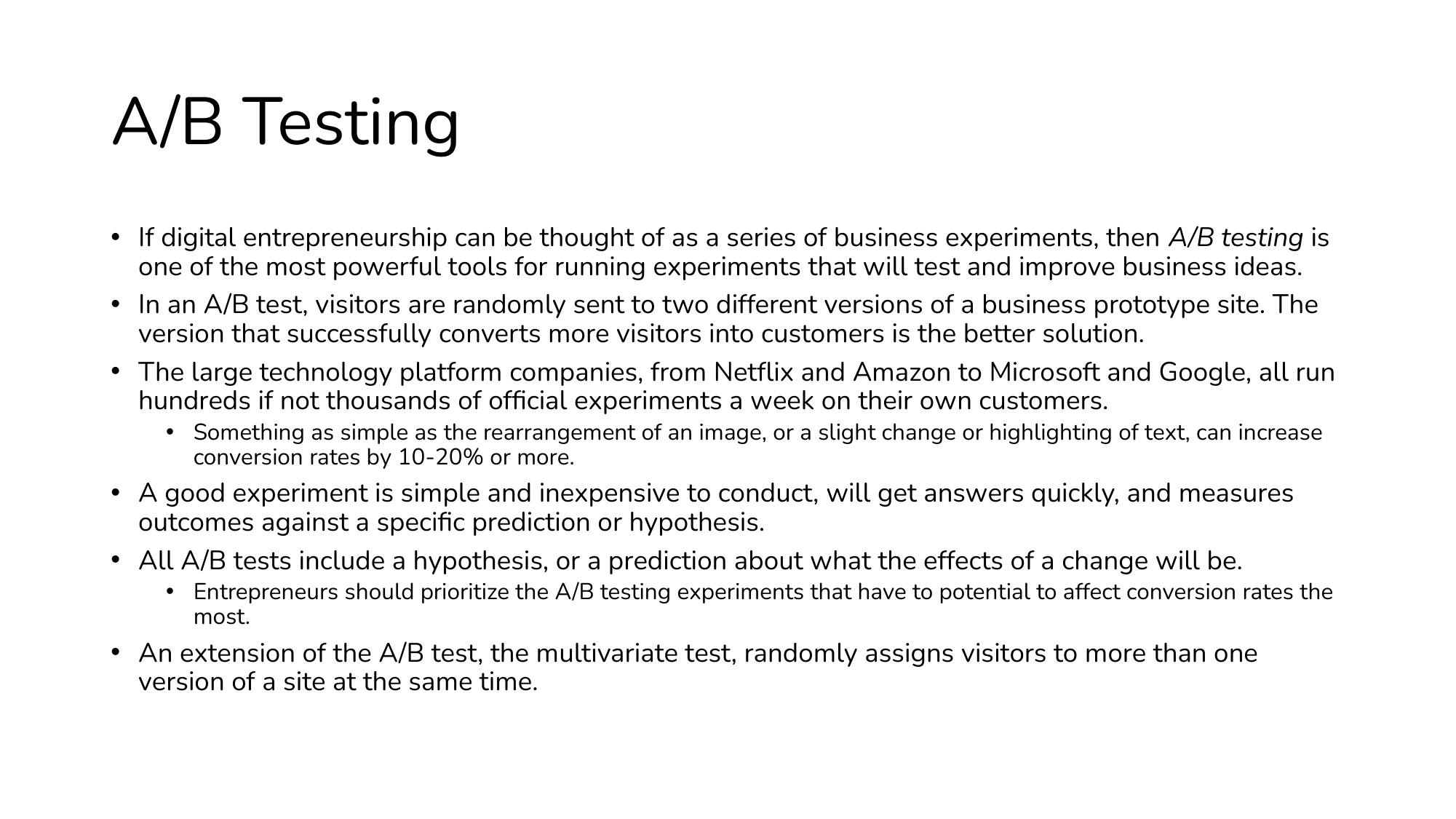

# A/B Testing
If digital entrepreneurship can be thought of as a series of business experiments, then A/B testing is one of the most powerful tools for running experiments that will test and improve business ideas.
In an A/B test, visitors are randomly sent to two different versions of a business prototype site. The version that successfully converts more visitors into customers is the better solution.
The large technology platform companies, from Netflix and Amazon to Microsoft and Google, all run hundreds if not thousands of official experiments a week on their own customers.
Something as simple as the rearrangement of an image, or a slight change or highlighting of text, can increase conversion rates by 10-20% or more.
A good experiment is simple and inexpensive to conduct, will get answers quickly, and measures outcomes against a specific prediction or hypothesis.
All A/B tests include a hypothesis, or a prediction about what the effects of a change will be.
Entrepreneurs should prioritize the A/B testing experiments that have to potential to affect conversion rates the most.
An extension of the A/B test, the multivariate test, randomly assigns visitors to more than one version of a site at the same time.